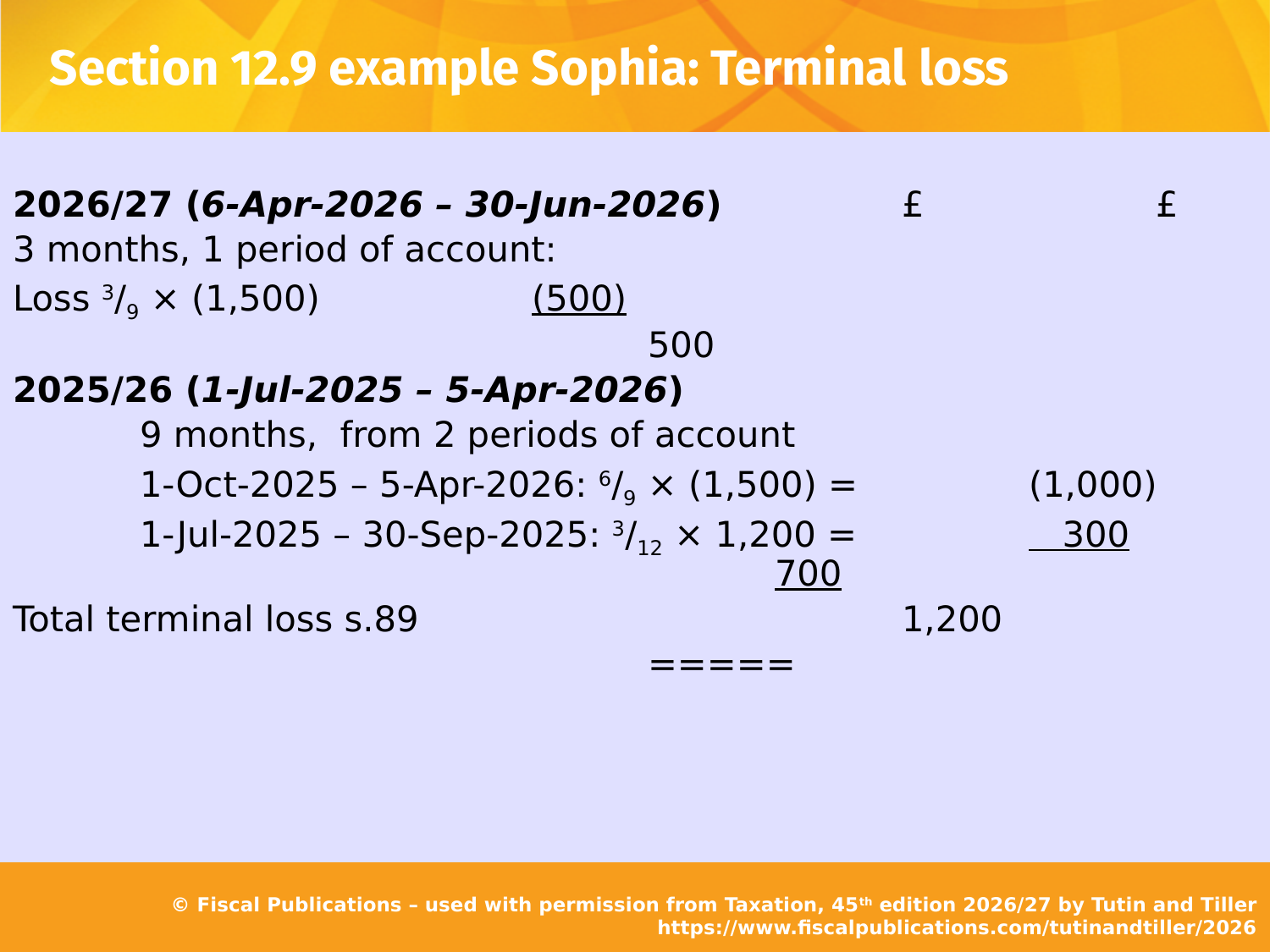

# Section 12.9 example Sophia: Terminal loss

2026/27 (6-Apr-2026 – 30-Jun-2026)		£		£
3 months, 1 period of account:
Loss 3/9 × (1,500)		 (500)
					500
2025/26 (1-Jul-2025 – 5-Apr-2026)
	9 months,  from 2 periods of account
	1-Oct-2025 – 5-Apr-2026: 6/9 × (1,500) = 		(1,000)
	1-Jul-2025 – 30-Sep-2025: 3/12 × 1,200 =		   300						 	700
Total terminal loss s.89 				1,200
					=====